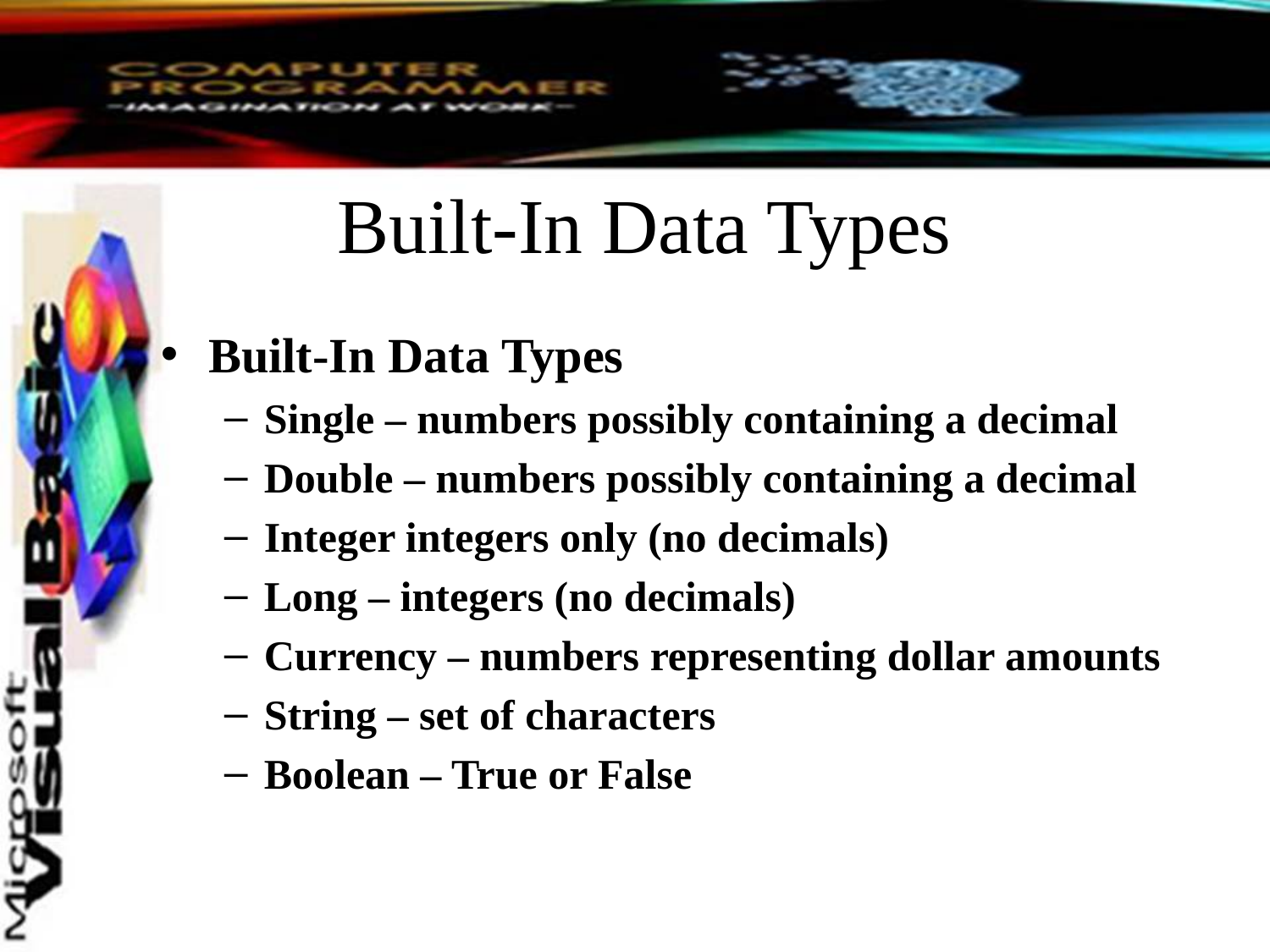

# Built-In Data Types
Built-In Data Types
Single – numbers possibly containing a decimal
Double – numbers possibly containing a decimal
Integer integers only (no decimals)
Long – integers (no decimals)
Currency – numbers representing dollar amounts
String – set of characters
Boolean – True or False